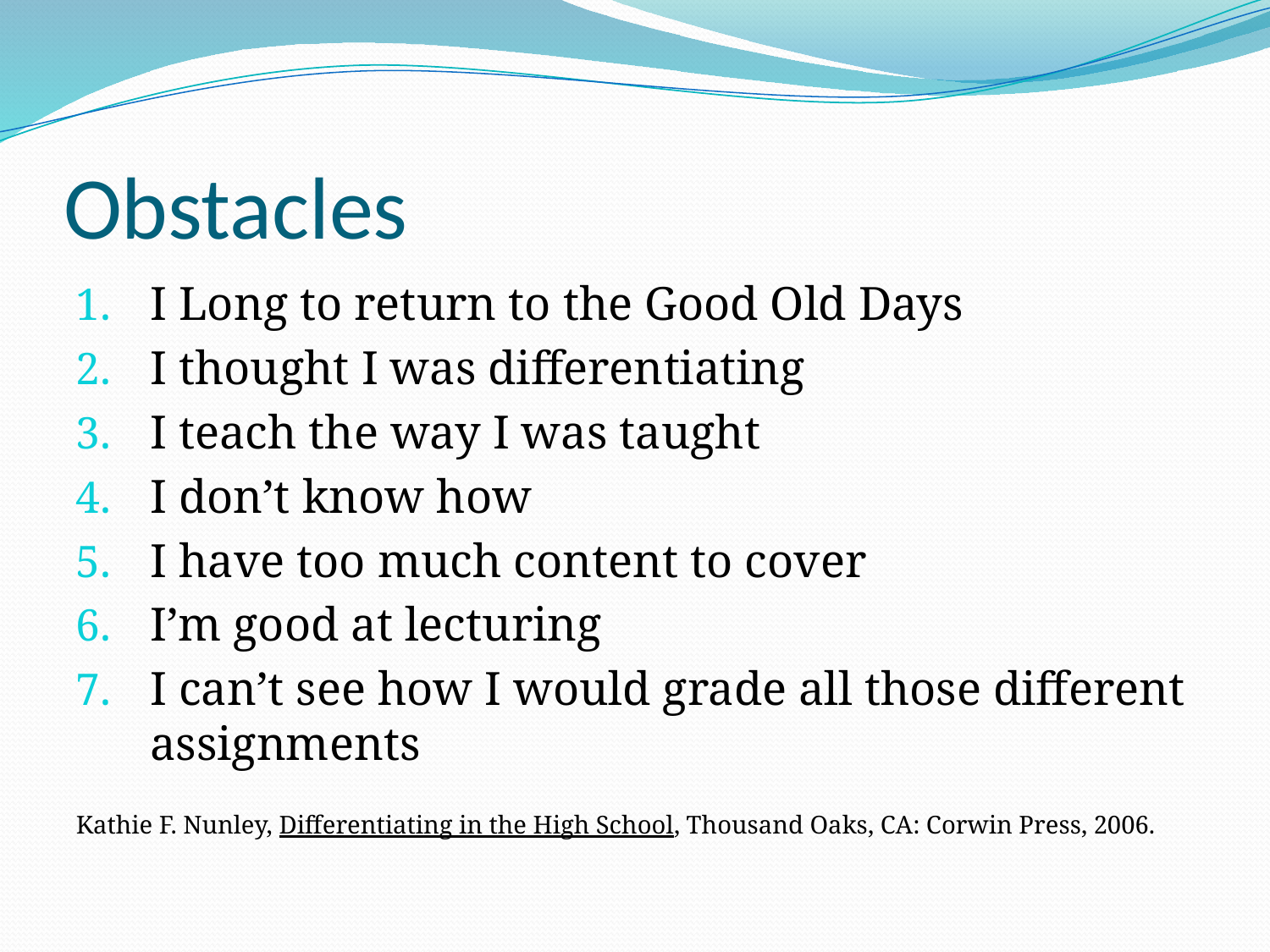

# Obstacles
I Long to return to the Good Old Days
I thought I was differentiating
I teach the way I was taught
I don’t know how
I have too much content to cover
I’m good at lecturing
I can’t see how I would grade all those different assignments

Kathie F. Nunley, Differentiating in the High School, Thousand Oaks, CA: Corwin Press, 2006.